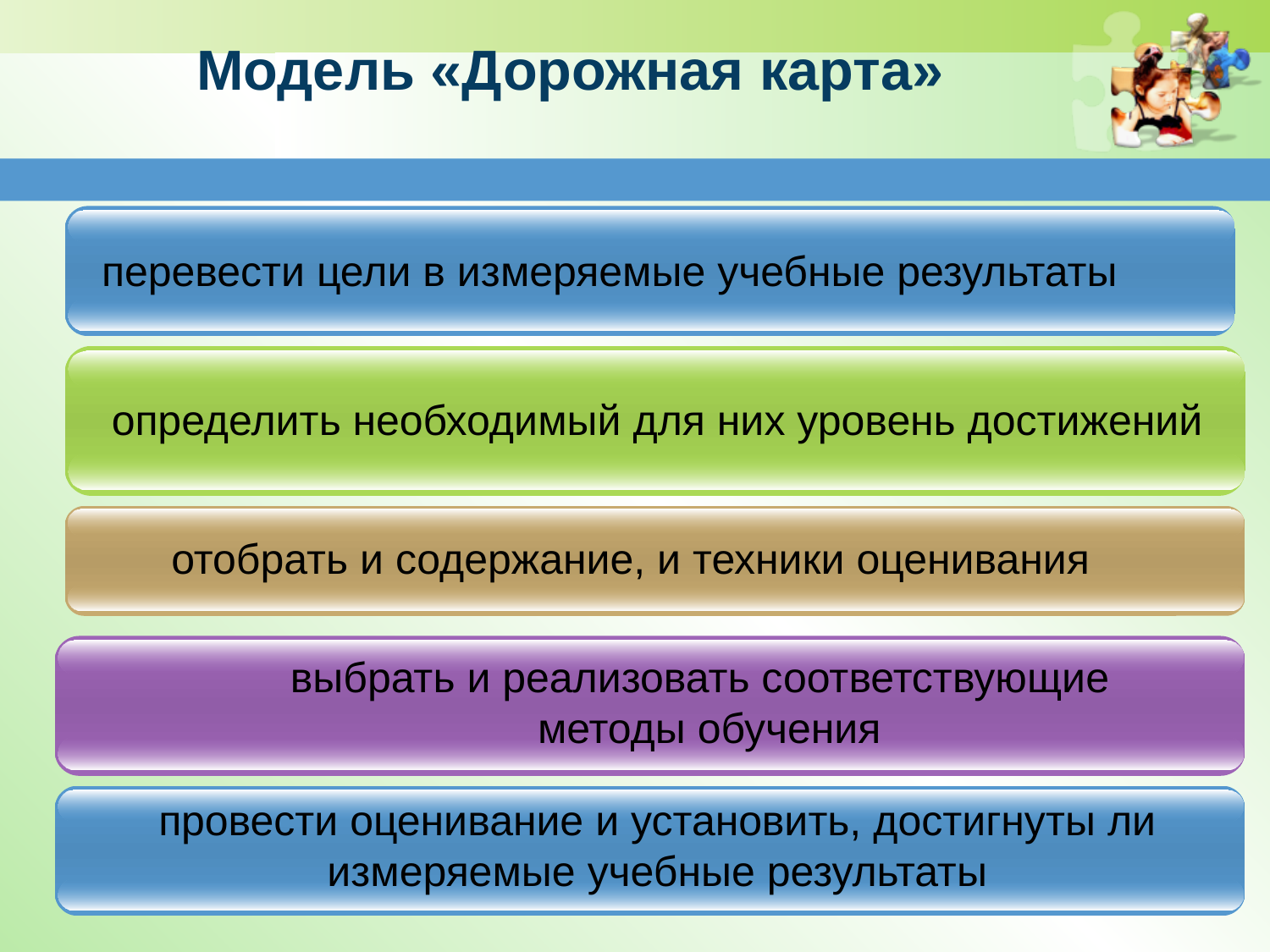

# Модель «Дорожная карта»

перевести цели в измеряемые учебные результаты

определить необходимый для них уровень достижений

отобрать и содержание, и техники оценивания

выбрать и реализовать соответствующие
методы обучения

провести оценивание и установить, достигнуты ли измеряемые учебные результаты